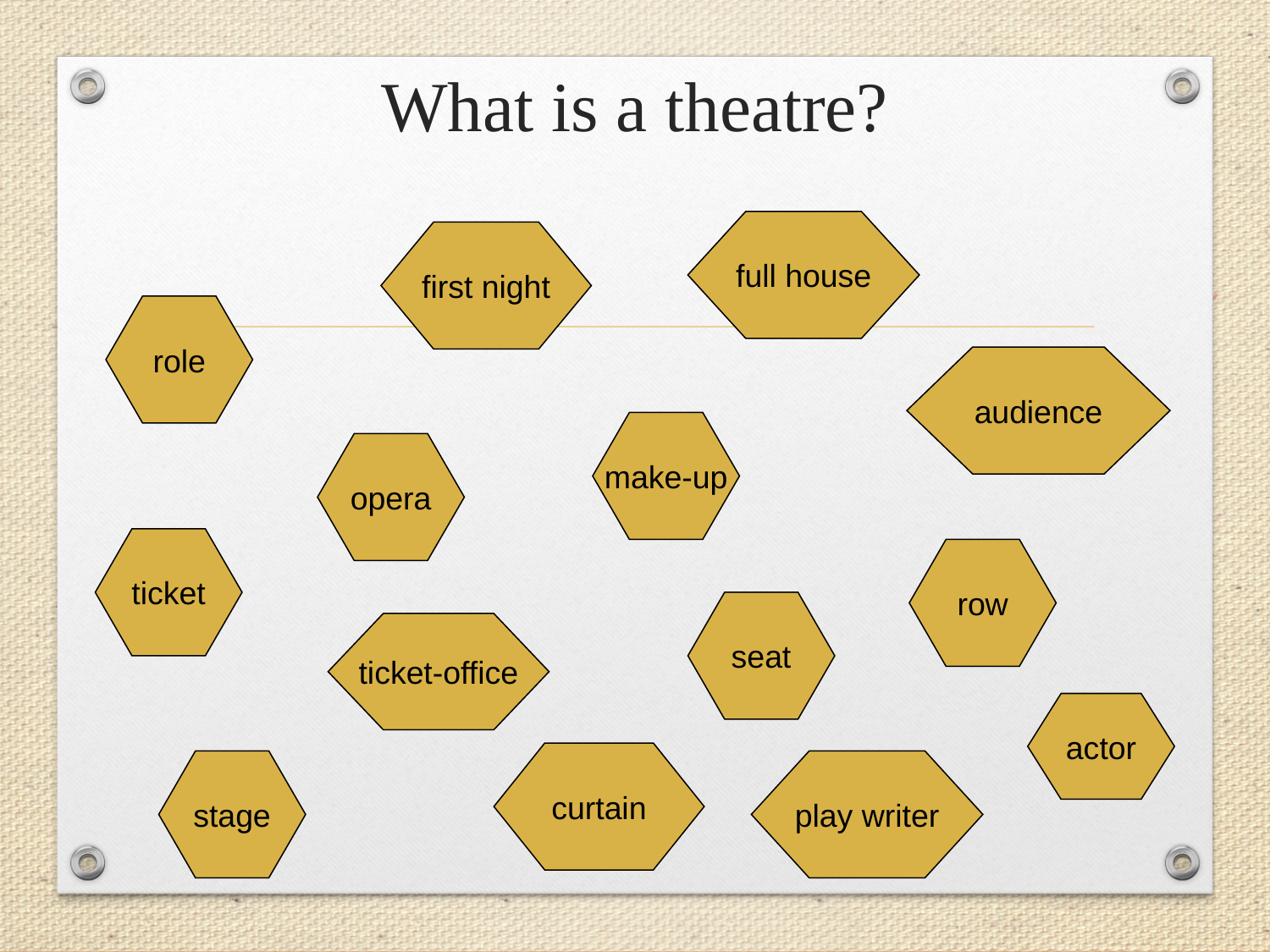

# What is a theatre?

full house
first night
role
audience
make-up
opera
ticket
row
seat
ticket-office
actor
curtain
stage
play writer